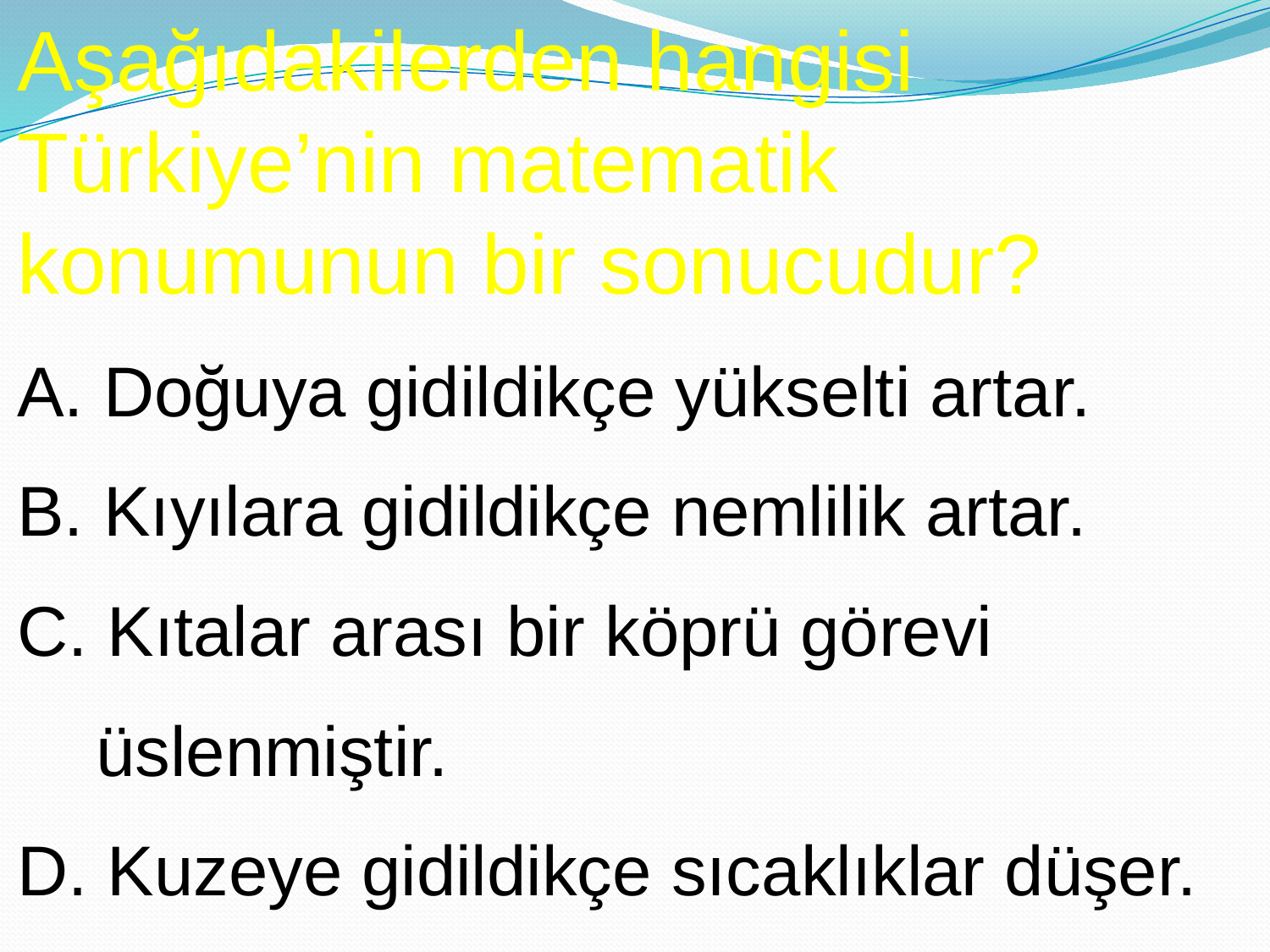

Aşağıdakilerden hangisi Türkiye’nin matematik konumunun bir sonucudur?
A. Doğuya gidildikçe yükselti artar.
B. Kıyılara gidildikçe nemlilik artar.
C. Kıtalar arası bir köprü görevi
    üslenmiştir.
D. Kuzeye gidildikçe sıcaklıklar düşer.